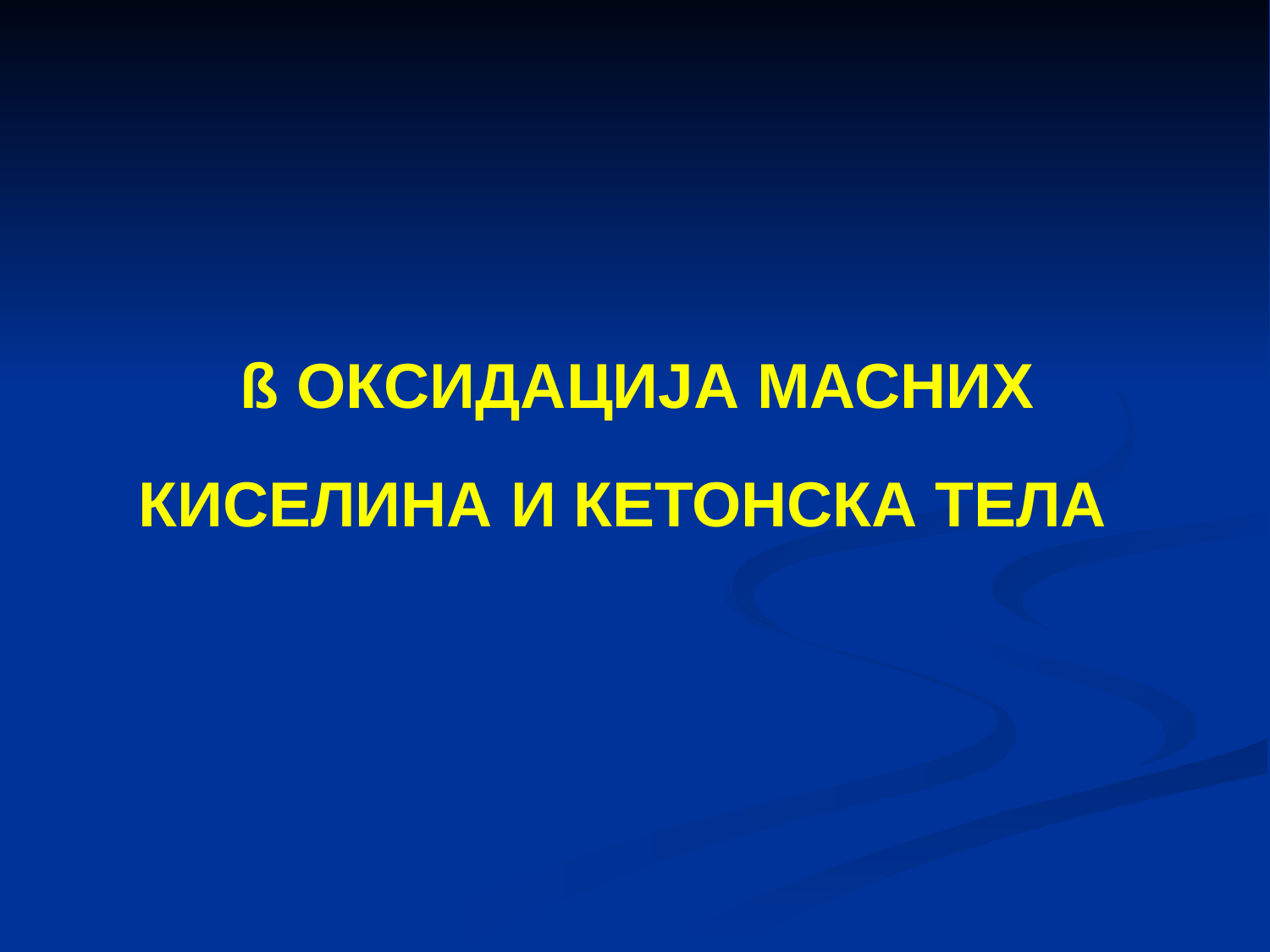

# ß ОКСИДАЦИЈА МАСНИХ КИСЕЛИНА И КЕТОНСКА ТЕЛА